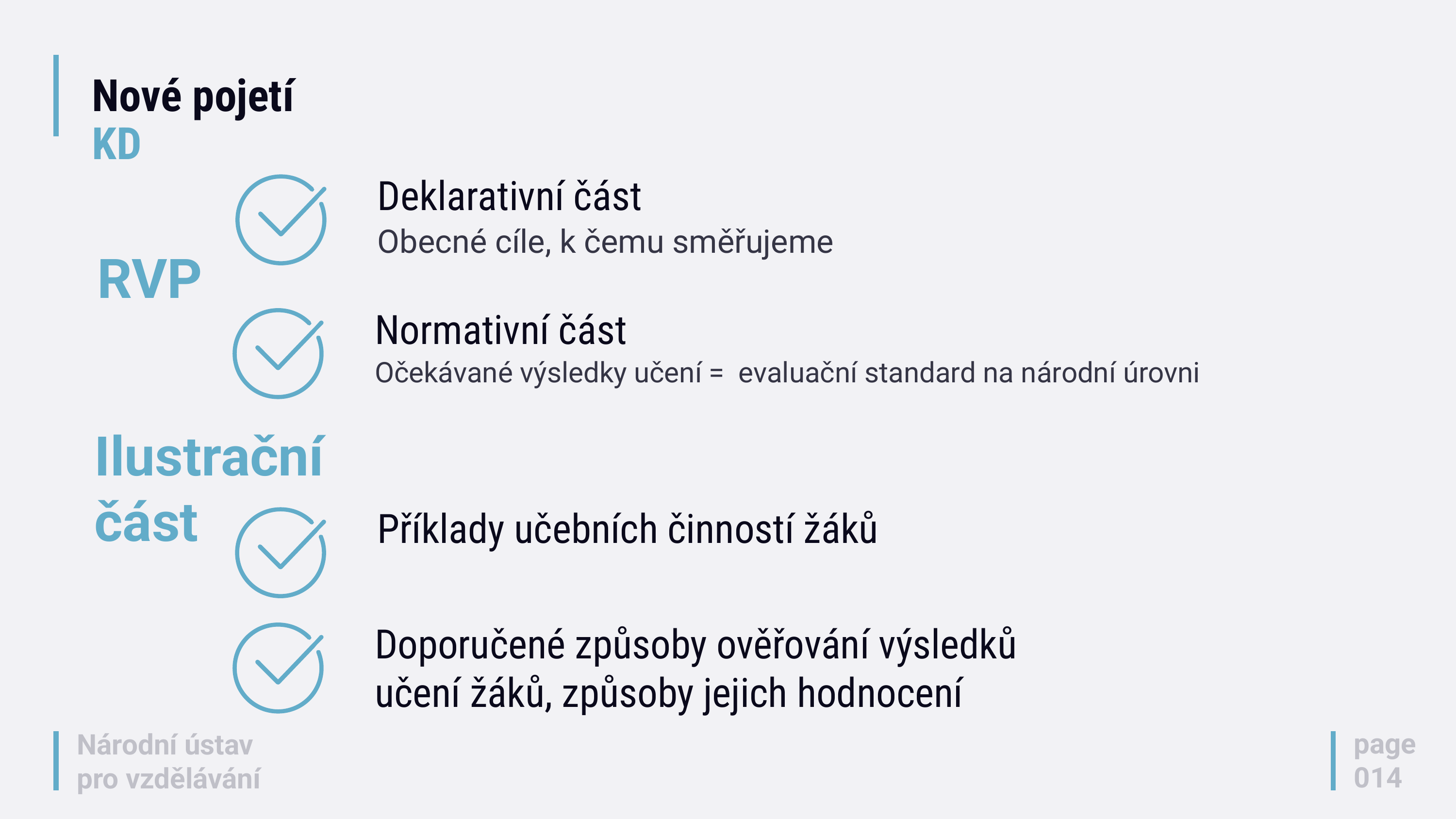

# Nové pojetí KD
Deklarativní část
Obecné cíle, k čemu směřujeme

RVP
Normativní část
Očekávané výsledky učení =  evaluační standard na národní úrovni

Ilustrační
část
Příklady učebních činností žáků

Doporučené způsoby ověřování výsledků učení žáků, způsoby jejich hodnocení

page
014